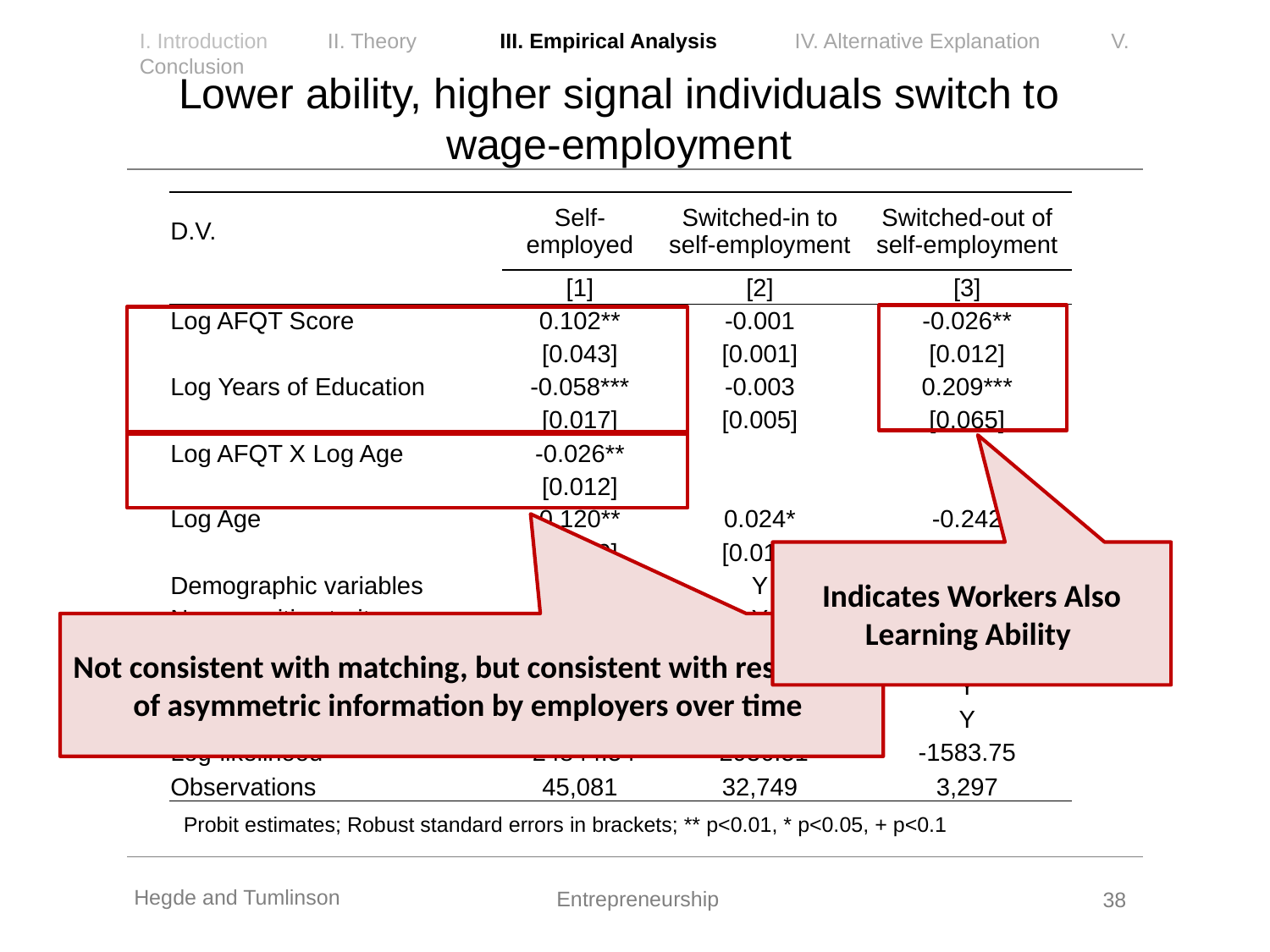

I. Introduction          II. Theory              III. Empirical Analysis             IV. Alternative Explanation            V. Conclusion
# Lower ability, higher signal individuals switch to wage-employment
| D.V. | Self-employed | Switched-in to self-employment | Switched-out of self-employment |
| --- | --- | --- | --- |
|  | [1] | [2] | [3] |
| Log AFQT Score | 0.102\*\* | -0.001 | -0.026\*\* |
|  | [0.043] | [0.001] | [0.012] |
| Log Years of Education | -0.058\*\*\* | -0.003 | 0.209\*\*\* |
|  | [0.017] | [0.005] | [0.065] |
| Log AFQT X Log Age | -0.026\*\* |  |  |
|  | [0.012] |  |  |
| Log Age | 0.120\*\* | 0.024\* | -0.242 |
|  | [0.060] | [0.013] | [0.153] |
| Demographic variables | Y | Y | Y |
| Non-cognitive traits | Y | Y | Y |
| Family background & wealth | Y | Y | Y |
| Year Dummies | Y | Y | Y |
| Industry Dummies | Y | Y | Y |
| Log-likelihood | -24844.54 | -2936.51 | -1583.75 |
| Observations | 45,081 | 32,749 | 3,297 |

Indicates Workers Also Learning Ability
Not consistent with matching, but consistent with resolution of asymmetric information by employers over time
Probit estimates; Robust standard errors in brackets; ** p<0.01, * p<0.05, + p<0.1
38
Hegde and Tumlinson
Entrepreneurship